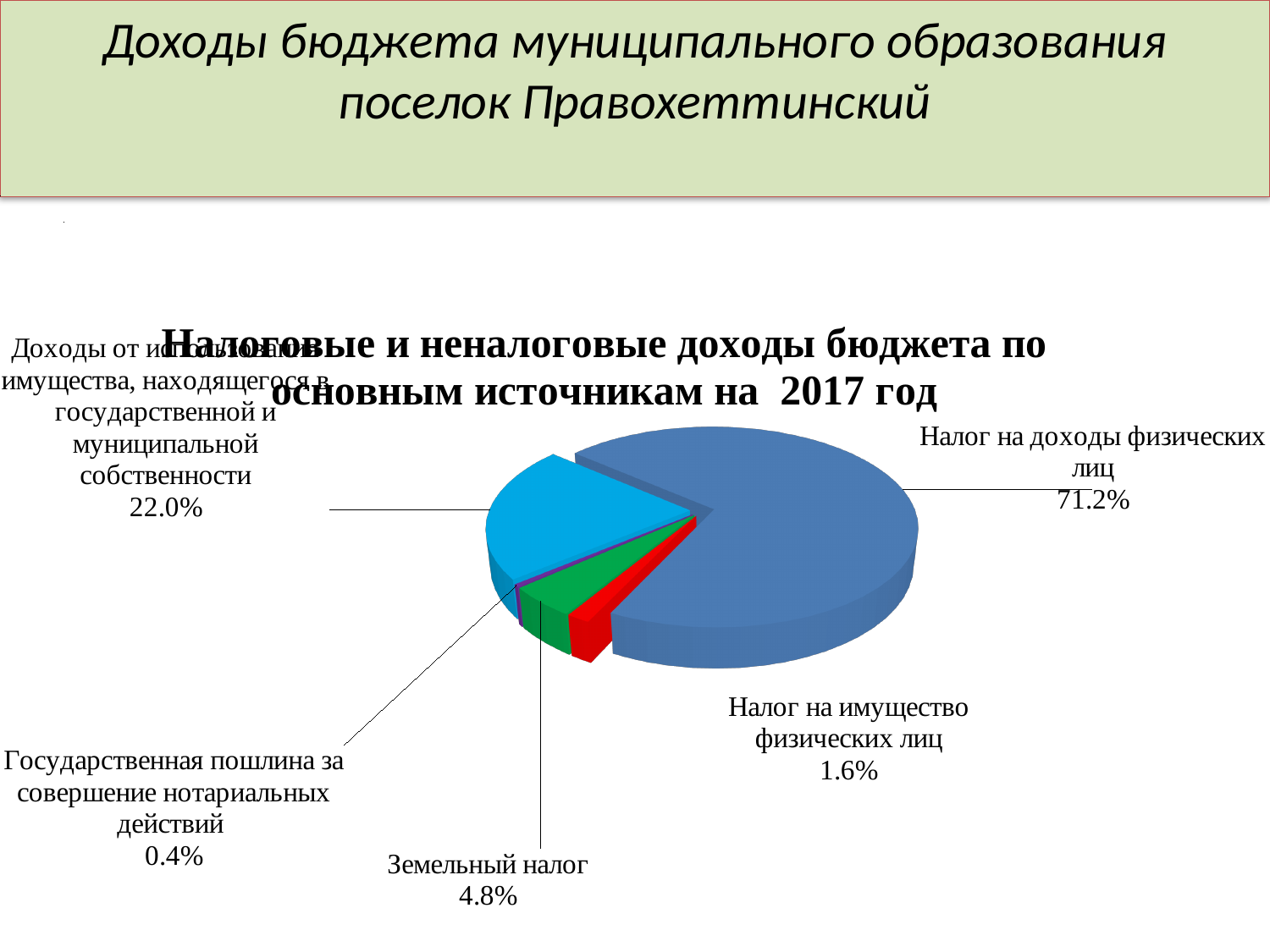

# Доходы бюджета муниципального образования поселок Правохеттинский

### Chart

| Category |
|---|

### Chart

| Category |
|---|

[unsupported chart]